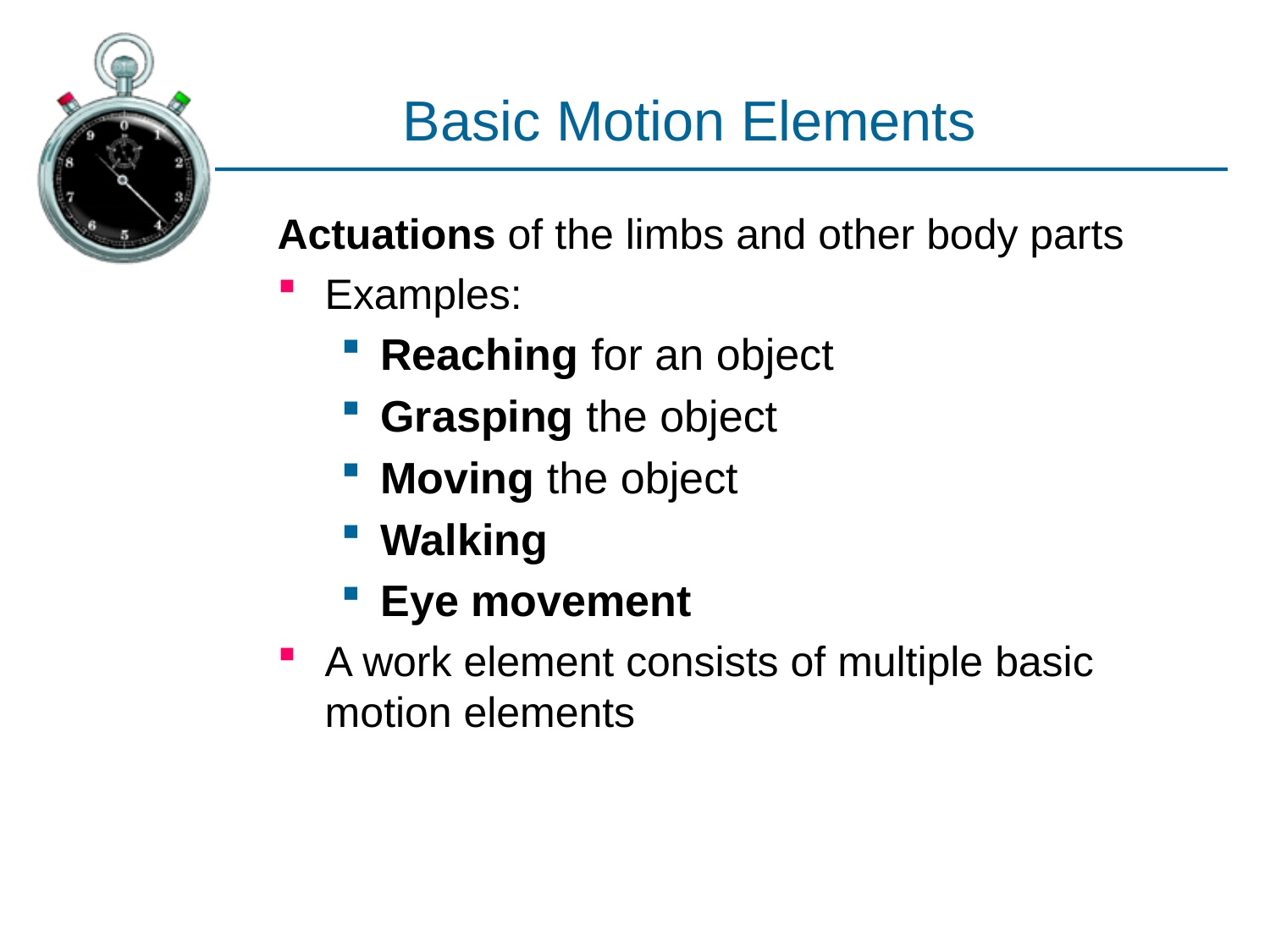

# Basic Motion Elements
Actuations of the limbs and other body parts
Examples:
Reaching for an object
Grasping the object
Moving the object
Walking
Eye movement
A work element consists of multiple basic motion elements